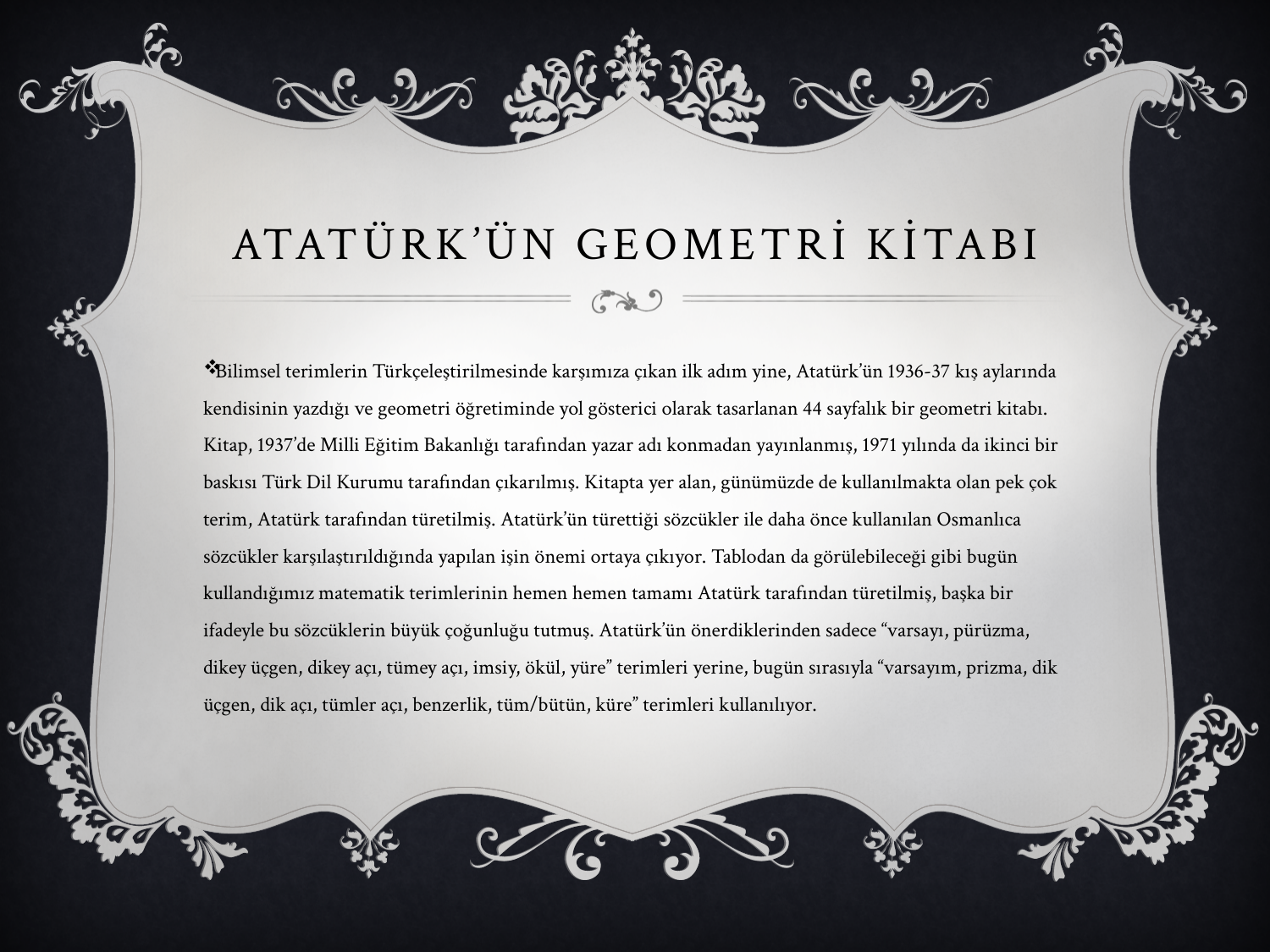

# Atatürk’ün Geometri kitabI
Bilimsel terimlerin Türkçeleştirilmesinde karşımıza çıkan ilk adım yine, Atatürk’ün 1936-37 kış aylarında kendisinin yazdığı ve geometri öğretiminde yol gösterici olarak tasarlanan 44 sayfalık bir geometri kitabı. Kitap, 1937’de Milli Eğitim Bakanlığı tarafından yazar adı konmadan yayınlanmış, 1971 yılında da ikinci bir baskısı Türk Dil Kurumu tarafından çıkarılmış. Kitapta yer alan, günümüzde de kullanılmakta olan pek çok terim, Atatürk tarafından türetilmiş. Atatürk’ün türettiği sözcükler ile daha önce kullanılan Osmanlıca sözcükler karşılaştırıldığında yapılan işin önemi ortaya çıkıyor. Tablodan da görülebileceği gibi bugün kullandığımız matematik terimlerinin hemen hemen tamamı Atatürk tarafından türetilmiş, başka bir ifadeyle bu sözcüklerin büyük çoğunluğu tutmuş. Atatürk’ün önerdiklerinden sadece “varsayı, pürüzma, dikey üçgen, dikey açı, tümey açı, imsiy, ökül, yüre” terimleri yerine, bugün sırasıyla “varsayım, prizma, dik üçgen, dik açı, tümler açı, benzerlik, tüm/bütün, küre” terimleri kullanılıyor.